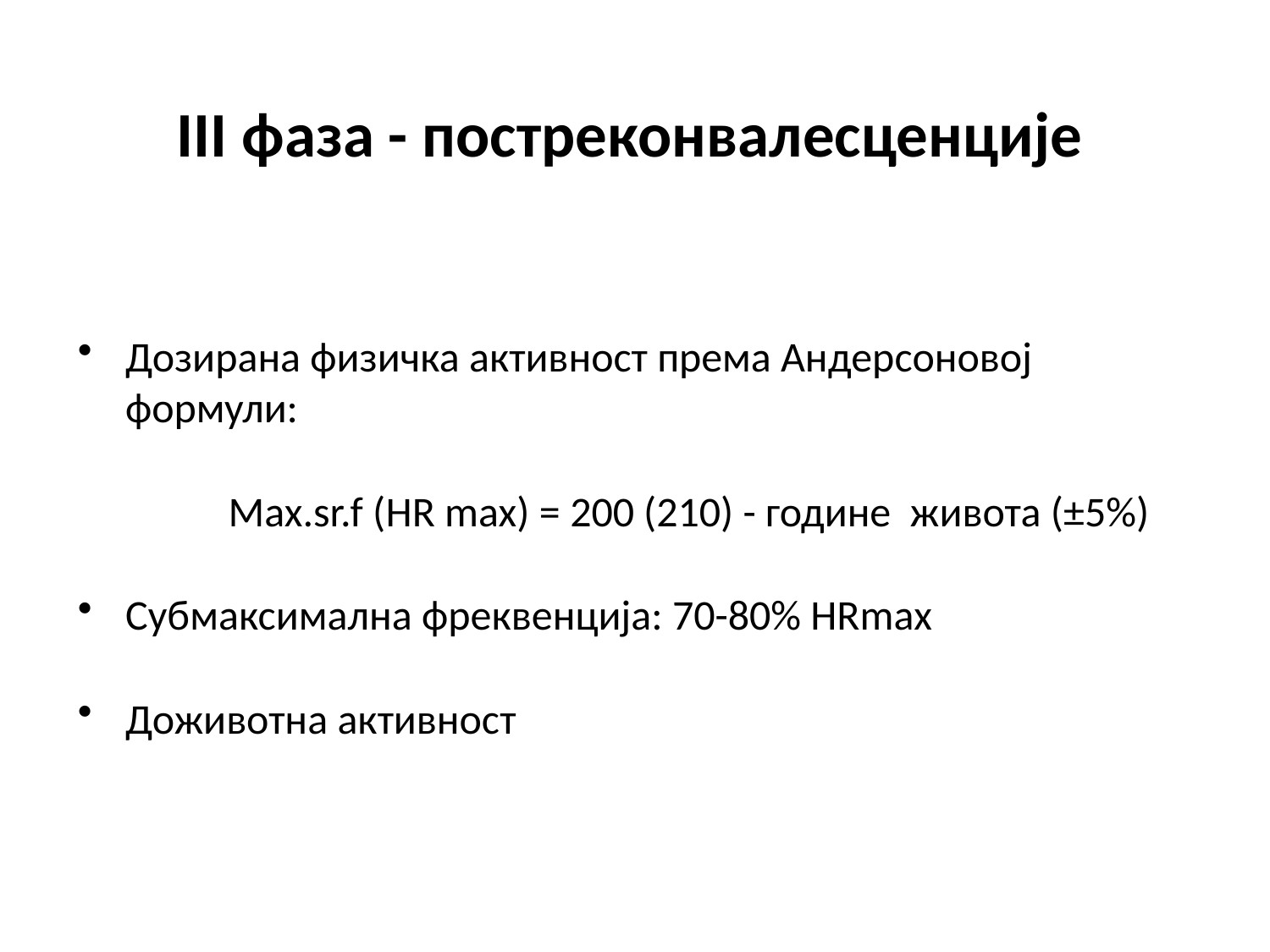

# III фаза - постреконвалесценције
Дозирана физичка активност према Андерсоновој формули:
           Max.sr.f (HR max) = 200 (210) - године  живота (±5%)
Субмаксимална фреквенција: 70-80% HRmax
Доживотна активност